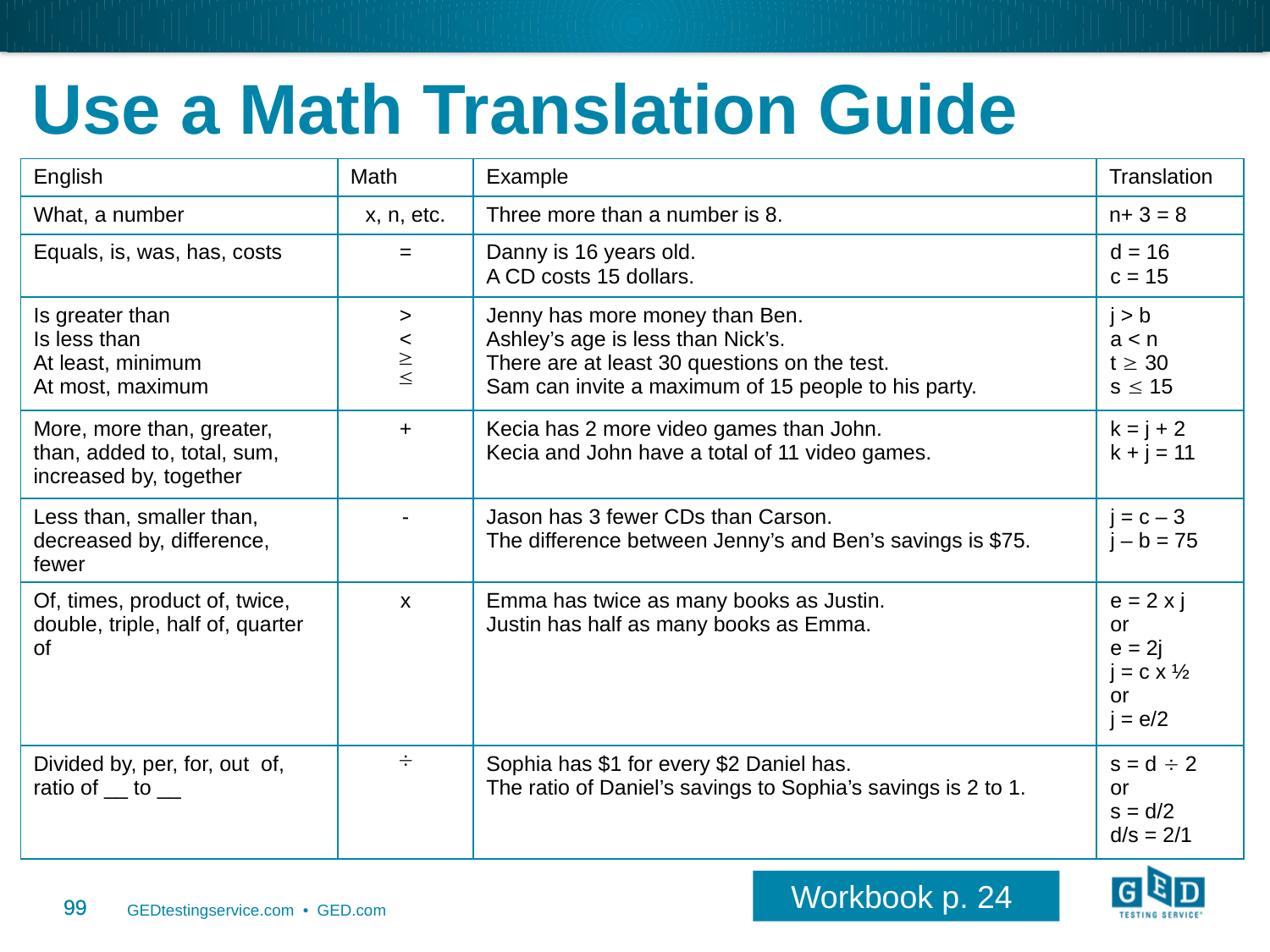

99
# Use a Math Translation Guide
| English | Math | Example | Translation |
| --- | --- | --- | --- |
| What, a number | x, n, etc. | Three more than a number is 8. | n+ 3 = 8 |
| Equals, is, was, has, costs | = | Danny is 16 years old. A CD costs 15 dollars. | d = 16 c = 15 |
| Is greater than Is less than At least, minimum At most, maximum | > < ≥ ≤ | Jenny has more money than Ben. Ashley’s age is less than Nick’s. There are at least 30 questions on the test. Sam can invite a maximum of 15 people to his party. | j > b a < n t ≥ 30 s ≤ 15 |
| More, more than, greater, than, added to, total, sum, increased by, together | + | Kecia has 2 more video games than John. Kecia and John have a total of 11 video games. | k = j + 2 k + j = 11 |
| Less than, smaller than, decreased by, difference, fewer | - | Jason has 3 fewer CDs than Carson. The difference between Jenny’s and Ben’s savings is $75. | j = c – 3 j – b = 75 |
| Of, times, product of, twice, double, triple, half of, quarter of | x | Emma has twice as many books as Justin. Justin has half as many books as Emma. | e = 2 x j or e = 2j j = c x ½ or j = e/2 |
| Divided by, per, for, out of, ratio of \_\_ to \_\_ | ÷ | Sophia has $1 for every $2 Daniel has. The ratio of Daniel’s savings to Sophia’s savings is 2 to 1. | s = d ÷ 2 or s = d/2 d/s = 2/1 |
Workbook p. 24
99